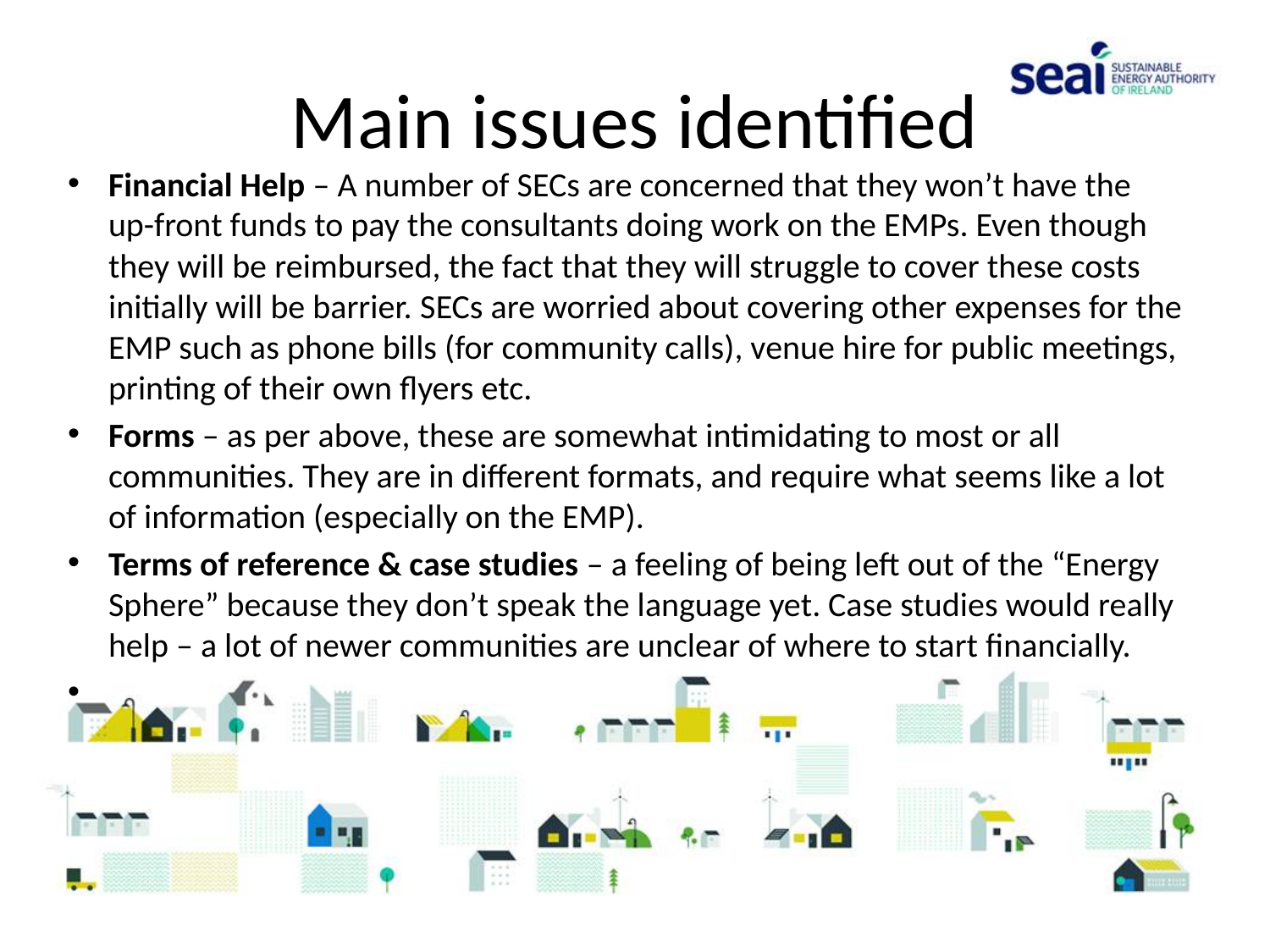

# Main issues identified
Financial Help – A number of SECs are concerned that they won’t have the up-front funds to pay the consultants doing work on the EMPs. Even though they will be reimbursed, the fact that they will struggle to cover these costs initially will be barrier. SECs are worried about covering other expenses for the EMP such as phone bills (for community calls), venue hire for public meetings, printing of their own flyers etc.
Forms – as per above, these are somewhat intimidating to most or all communities. They are in different formats, and require what seems like a lot of information (especially on the EMP).
Terms of reference & case studies – a feeling of being left out of the “Energy Sphere” because they don’t speak the language yet. Case studies would really help – a lot of newer communities are unclear of where to start financially.